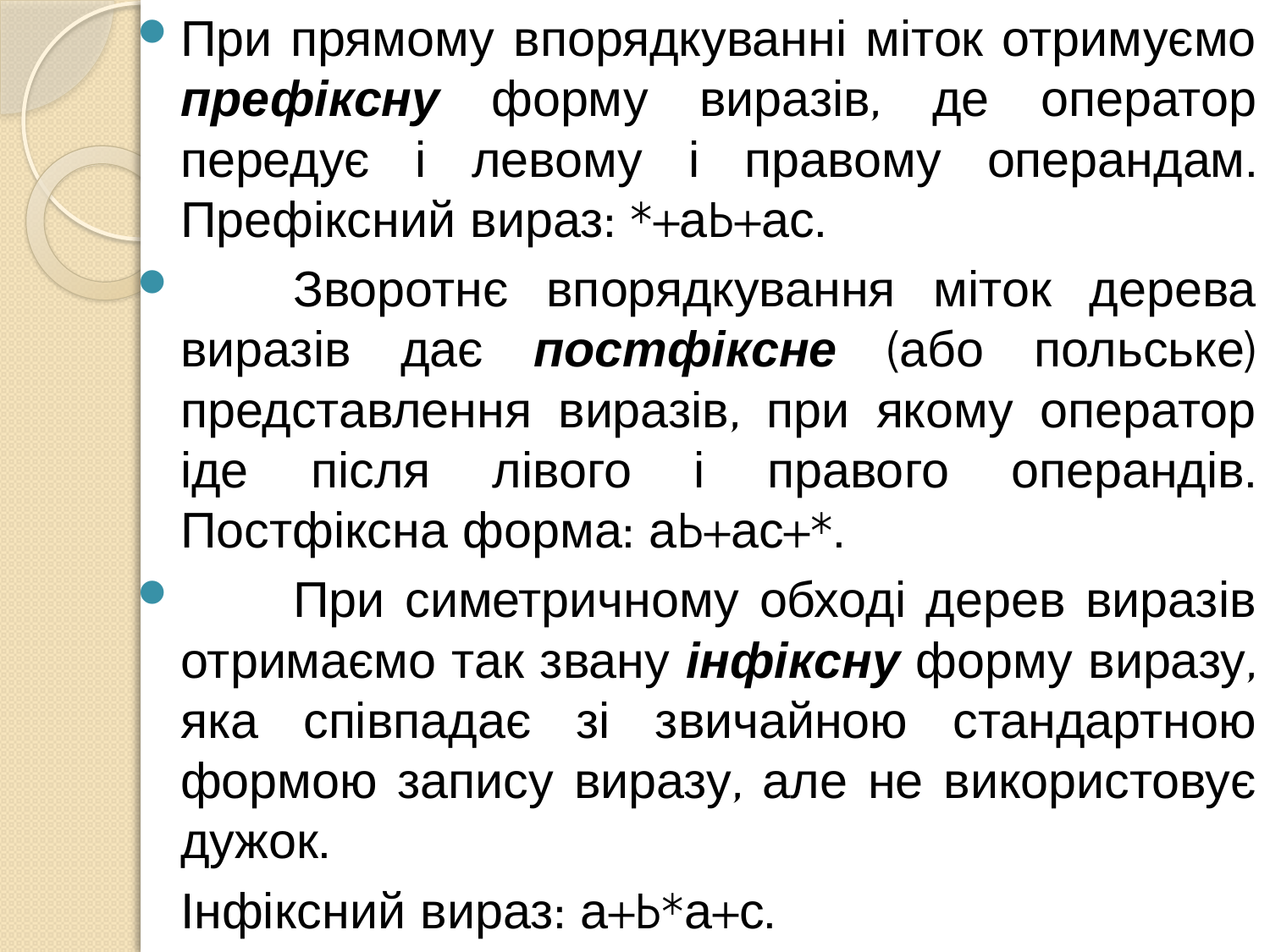

При прямому впорядкуванні міток отримуємо префіксну форму виразів, де оператор передує і левому і правому операндам. Префіксний вираз: *+аb+ас.
	Зворотнє впорядкування міток дерева виразів дає постфіксне (або польське) представлення виразів, при якому оператор іде після лівого і правого операндів. Постфіксна форма: аb+ас+*.
	При симетричному обході дерев виразів отримаємо так звану інфіксну форму виразу, яка співпадає зі звичайною стандартною формою запису виразу, але не використовує дужок.
	Інфіксний вираз: а+b*а+с.